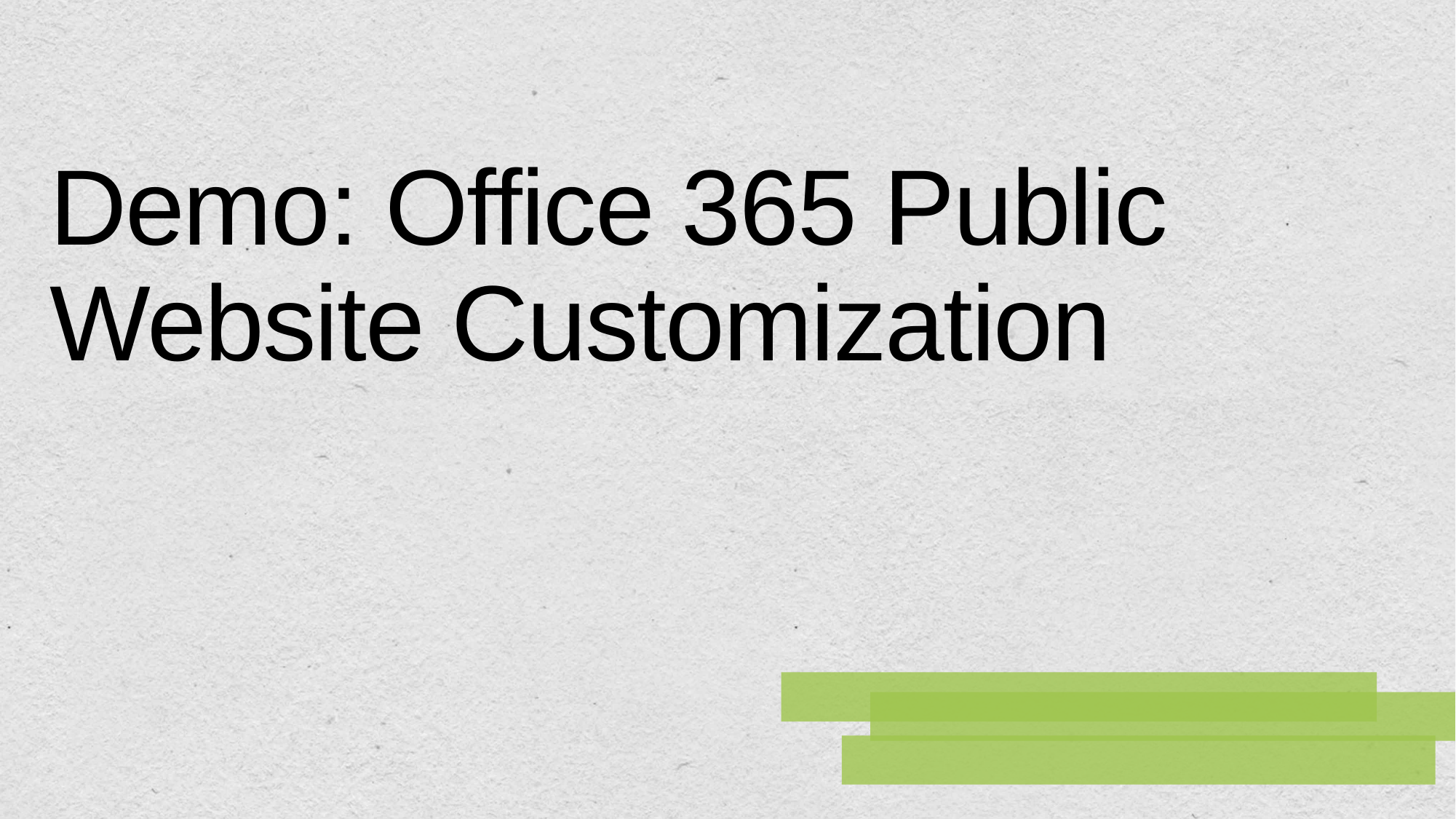

# Demo: Office 365 Public Website Customization